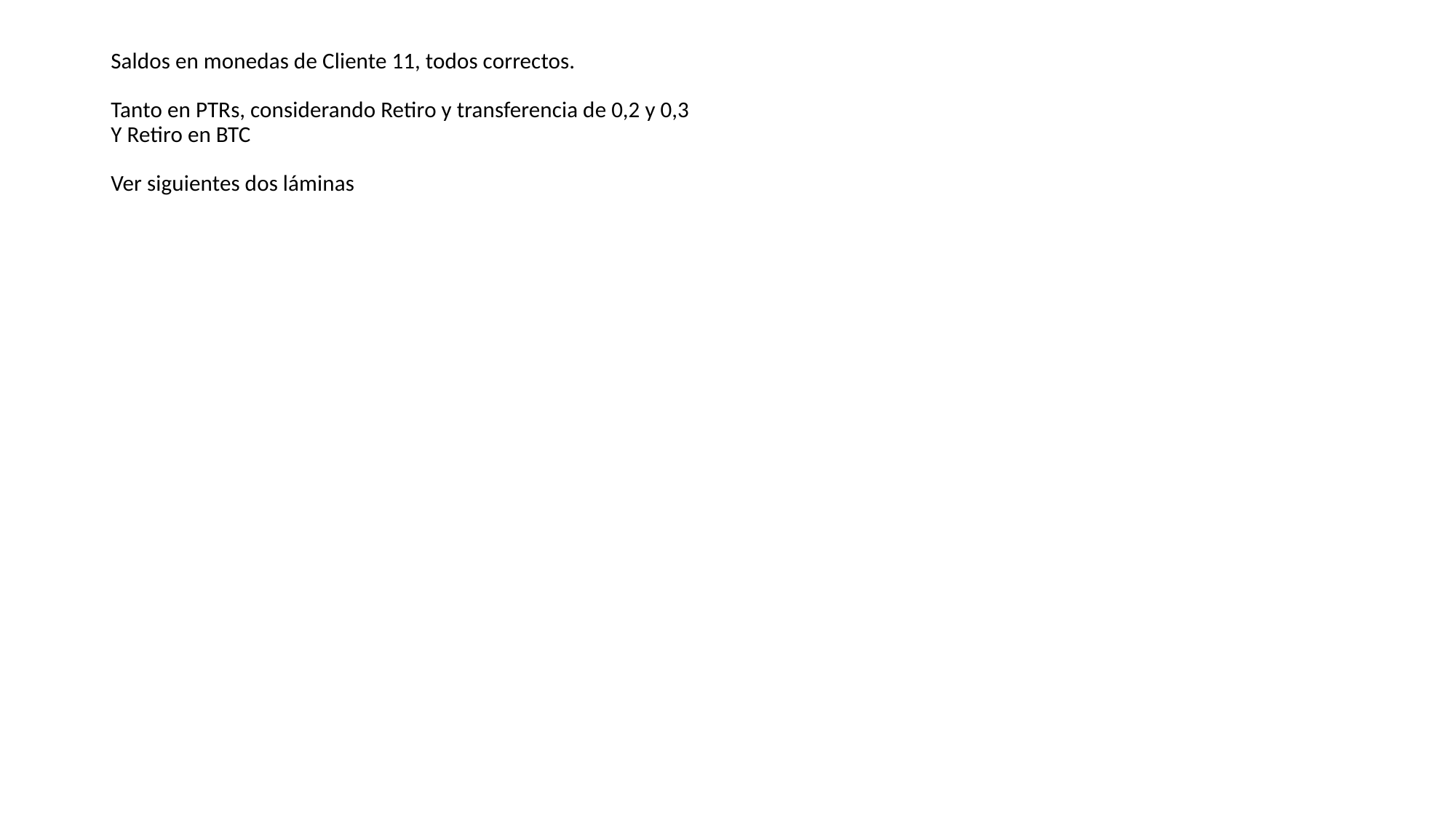

# Saldos en monedas de Cliente 11, todos correctos. Tanto en PTRs, considerando Retiro y transferencia de 0,2 y 0,3 Y Retiro en BTC Ver siguientes dos láminas